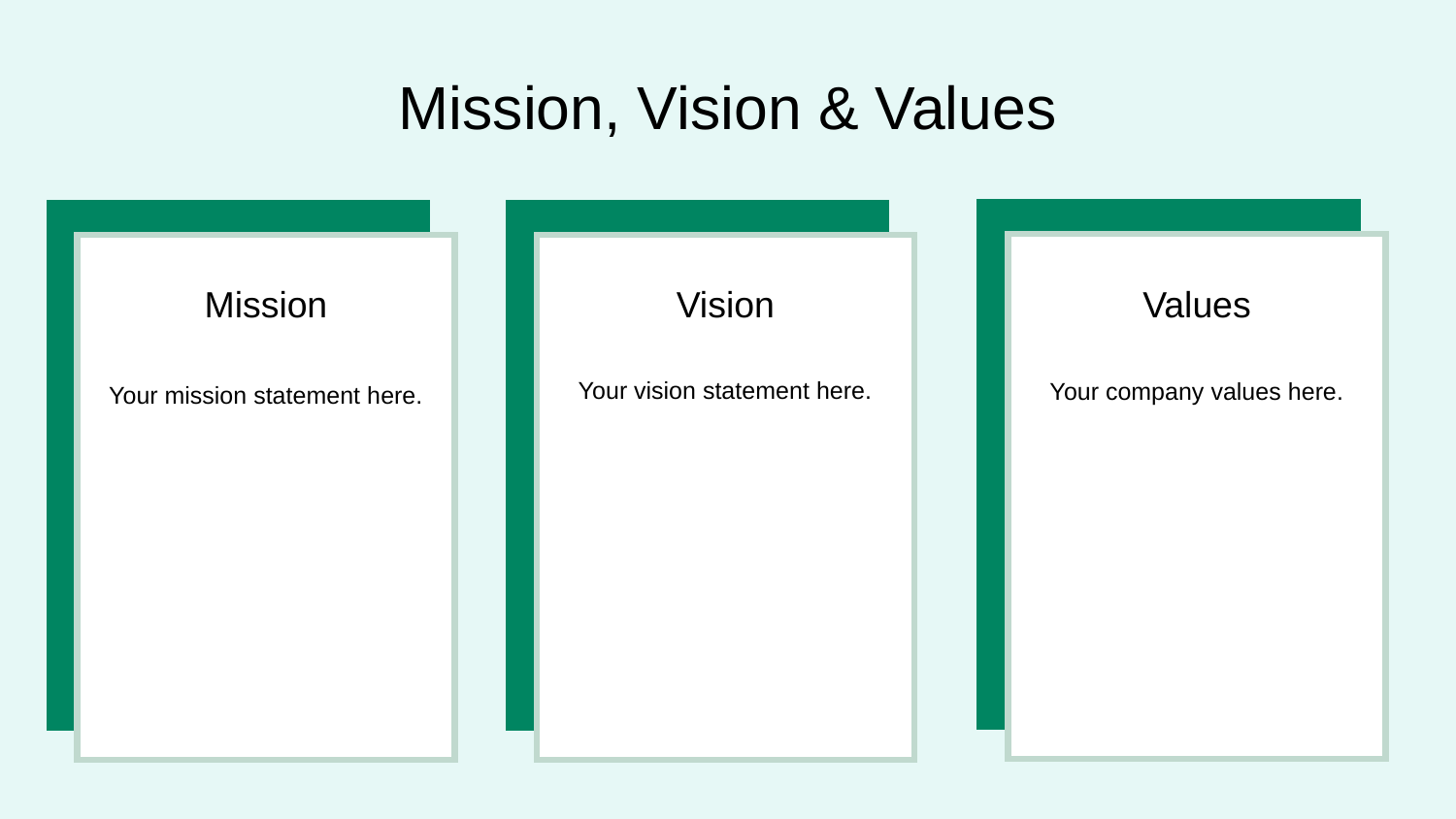

# Mission, Vision & Values

Mission
Vision
Values
Your vision statement here.
Your company values here.
Your mission statement here.